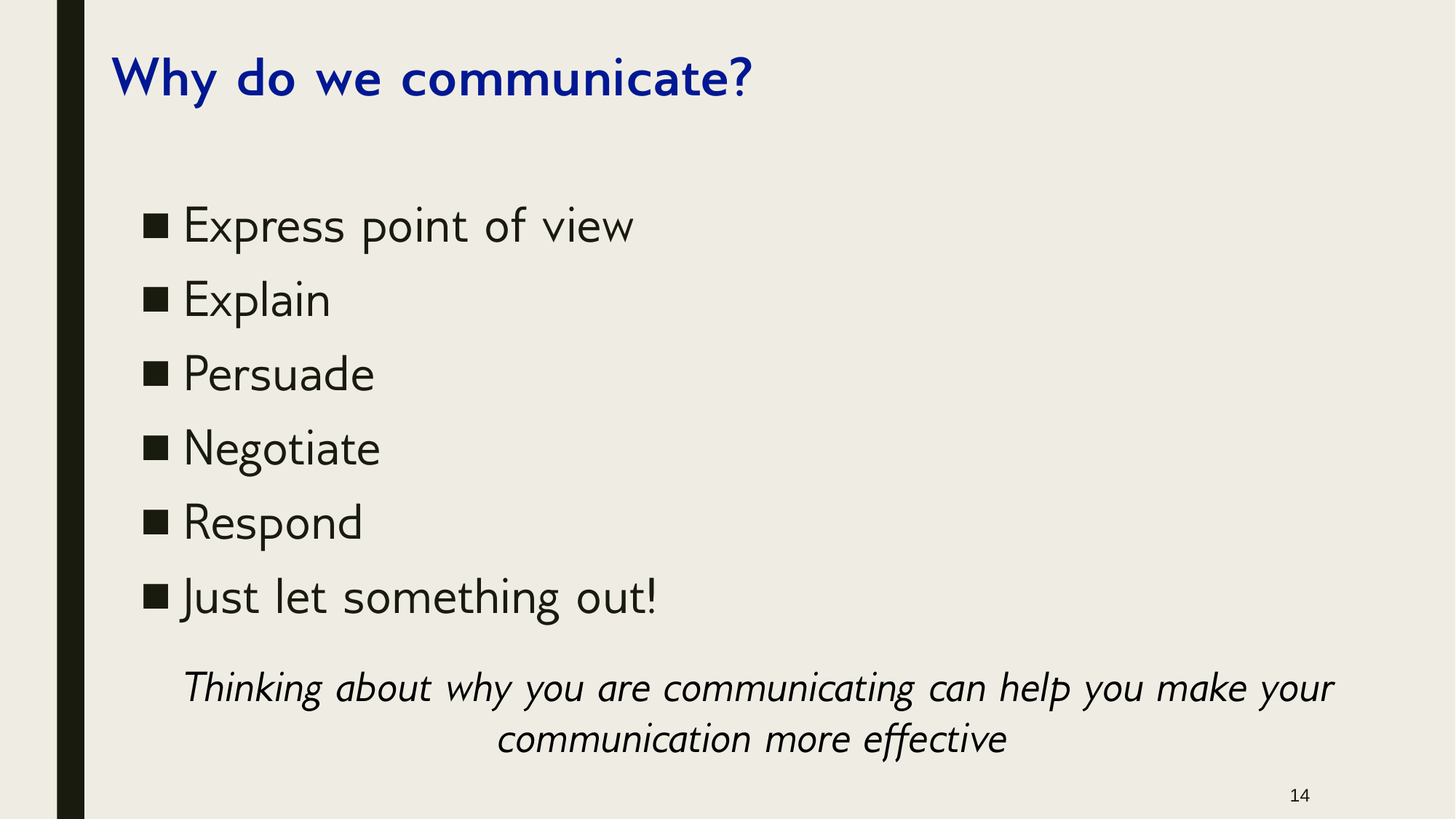

# Why do we communicate?
Express point of view
Explain
Persuade
Negotiate
Respond
Just let something out!

Thinking about why you are communicating can help you make your communication more effective
14